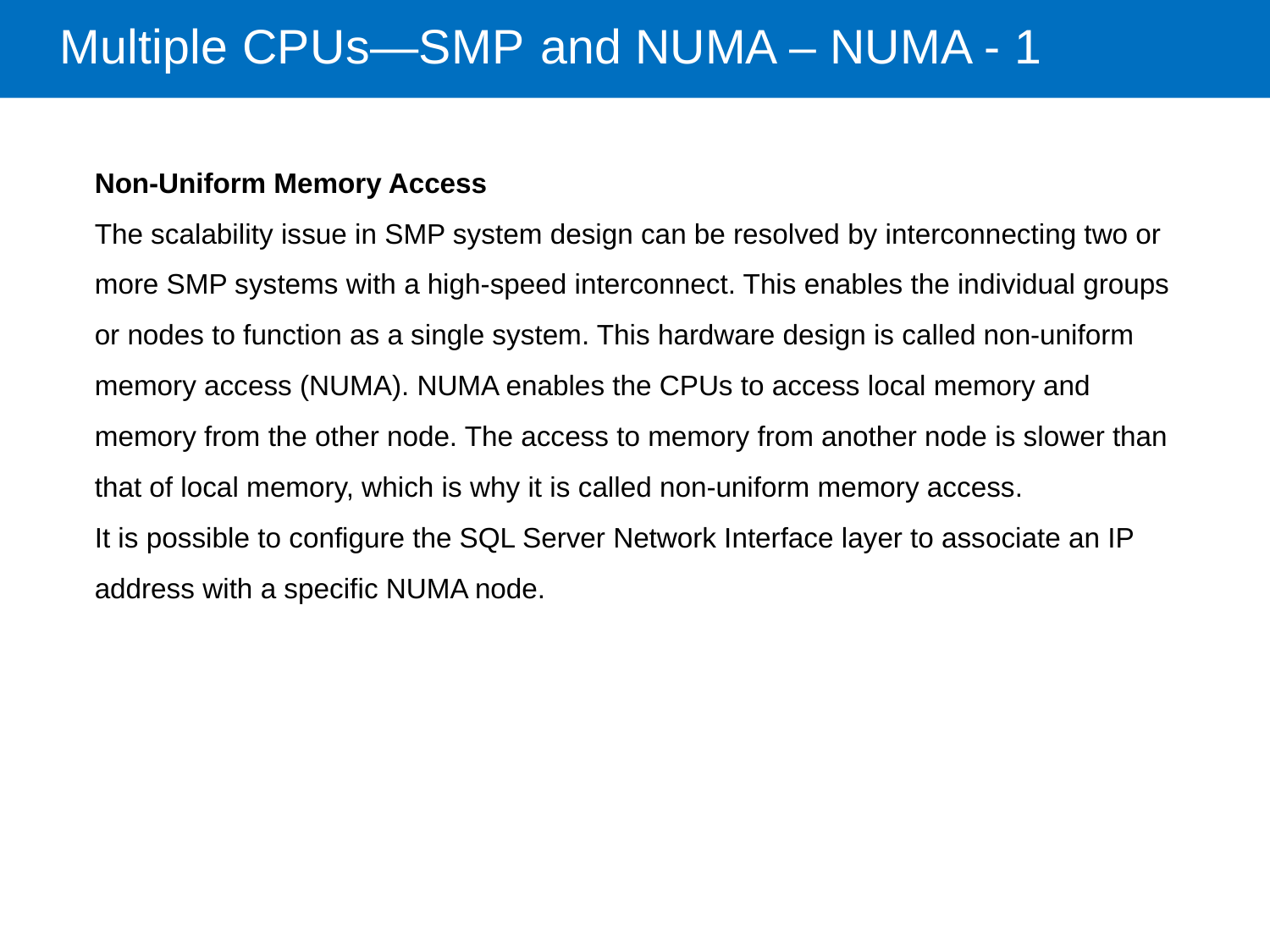

# Multiple CPUs—SMP and NUMA – NUMA - 1
Non-Uniform Memory Access
The scalability issue in SMP system design can be resolved by interconnecting two or more SMP systems with a high-speed interconnect. This enables the individual groups or nodes to function as a single system. This hardware design is called non-uniform memory access (NUMA). NUMA enables the CPUs to access local memory and memory from the other node. The access to memory from another node is slower than that of local memory, which is why it is called non-uniform memory access.
It is possible to configure the SQL Server Network Interface layer to associate an IP address with a specific NUMA node.